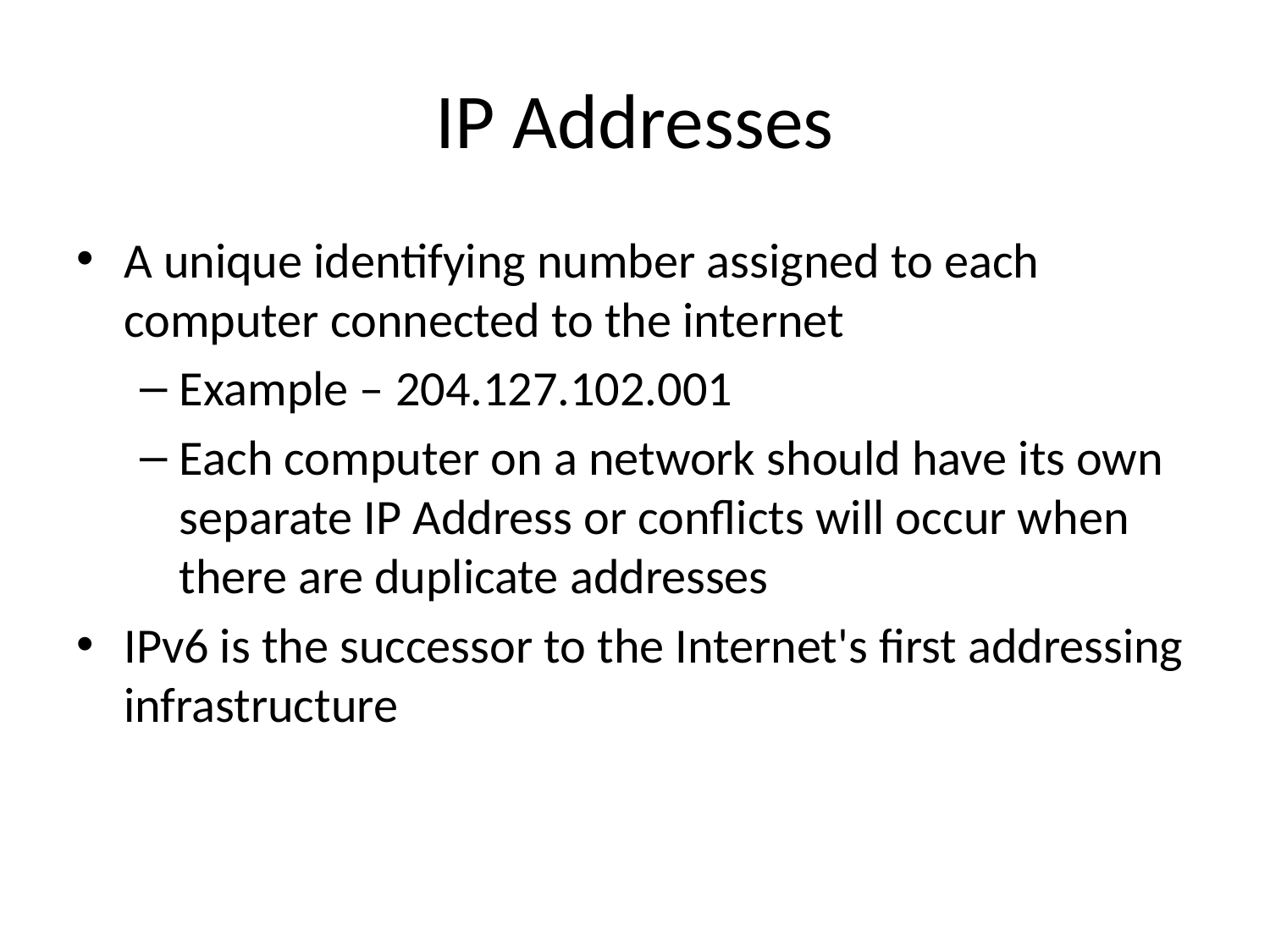

# IP Addresses
A unique identifying number assigned to each computer connected to the internet
Example – 204.127.102.001
Each computer on a network should have its own separate IP Address or conflicts will occur when there are duplicate addresses
IPv6 is the successor to the Internet's first addressing infrastructure